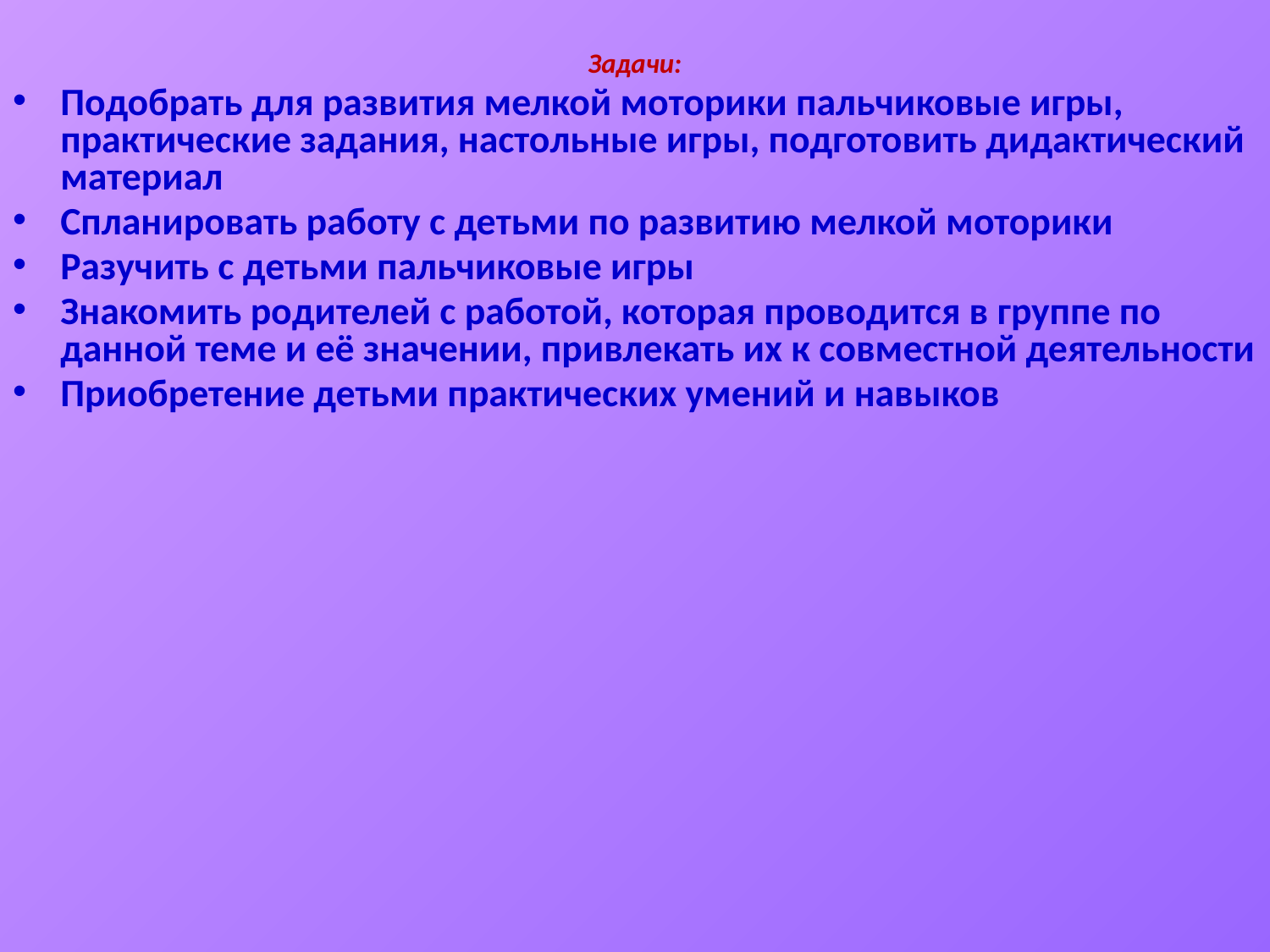

# Задачи:
Подобрать для развития мелкой моторики пальчиковые игры, практические задания, настольные игры, подготовить дидактический материал
Спланировать работу с детьми по развитию мелкой моторики
Разучить с детьми пальчиковые игры
Знакомить родителей с работой, которая проводится в группе по данной теме и её значении, привлекать их к совместной деятельности
Приобретение детьми практических умений и навыков